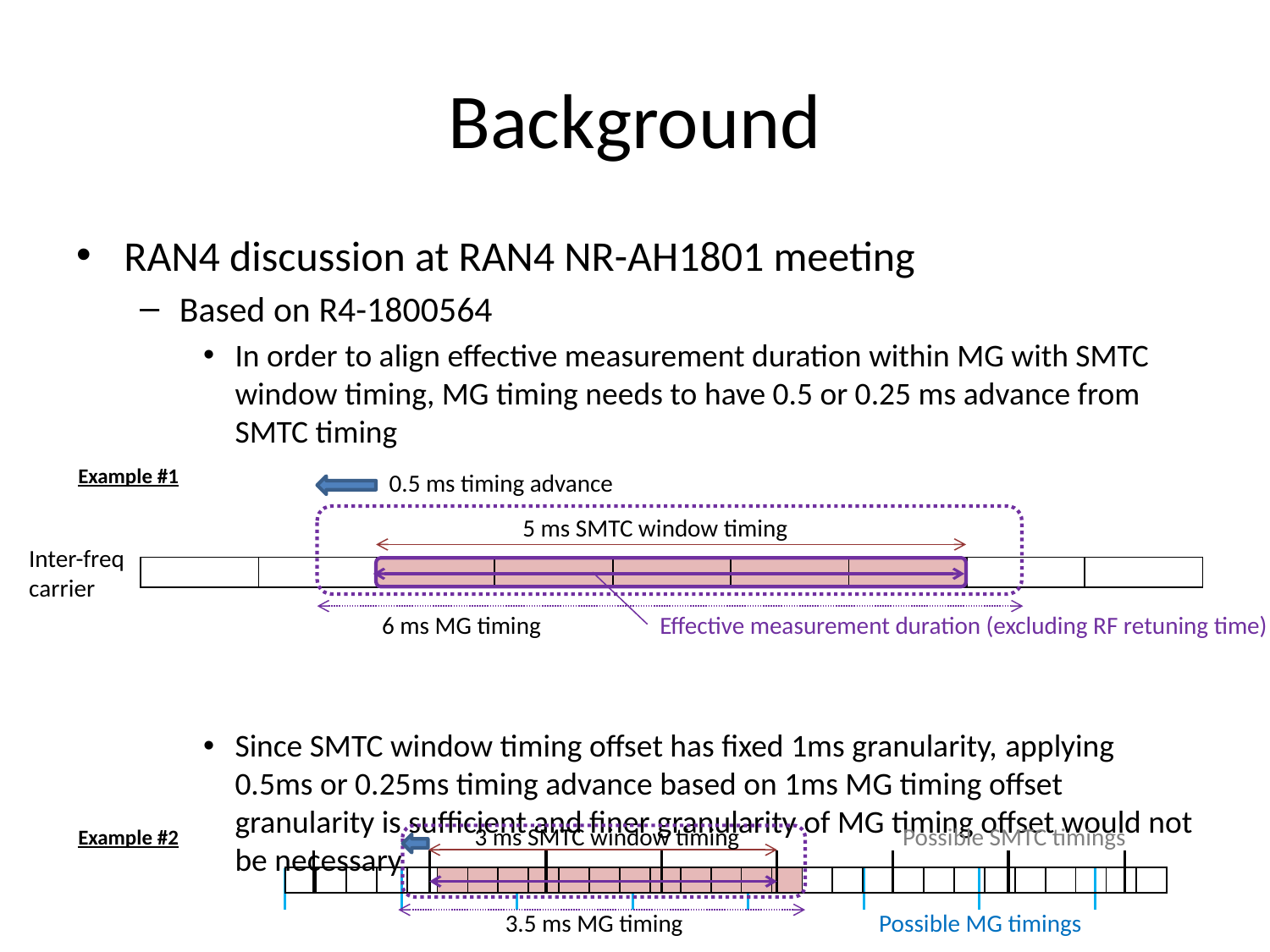

# Background
RAN4 discussion at RAN4 NR-AH1801 meeting
Based on R4-1800564
In order to align effective measurement duration within MG with SMTC window timing, MG timing needs to have 0.5 or 0.25 ms advance from SMTC timing

Since SMTC window timing offset has fixed 1ms granularity, applying 0.5ms or 0.25ms timing advance based on 1ms MG timing offset granularity is sufficient and finer granularity of MG timing offset would not be necessary
Example #1
0.5 ms timing advance

5 ms SMTC window timing
Inter-freq carrier
|  |  |  |  |  |  |  |  |  |
| --- | --- | --- | --- | --- | --- | --- | --- | --- |

6 ms MG timing
Effective measurement duration (excluding RF retuning time)
Possible SMTC timings
3 ms SMTC window timing
Example #2

|  |  |  |  |  |  |  |  |  |  |  |  |  |  |  |  |  |  |  |  |  |  |  |  |  |  |  |  |  |
| --- | --- | --- | --- | --- | --- | --- | --- | --- | --- | --- | --- | --- | --- | --- | --- | --- | --- | --- | --- | --- | --- | --- | --- | --- | --- | --- | --- | --- |
Possible MG timings
3.5 ms MG timing